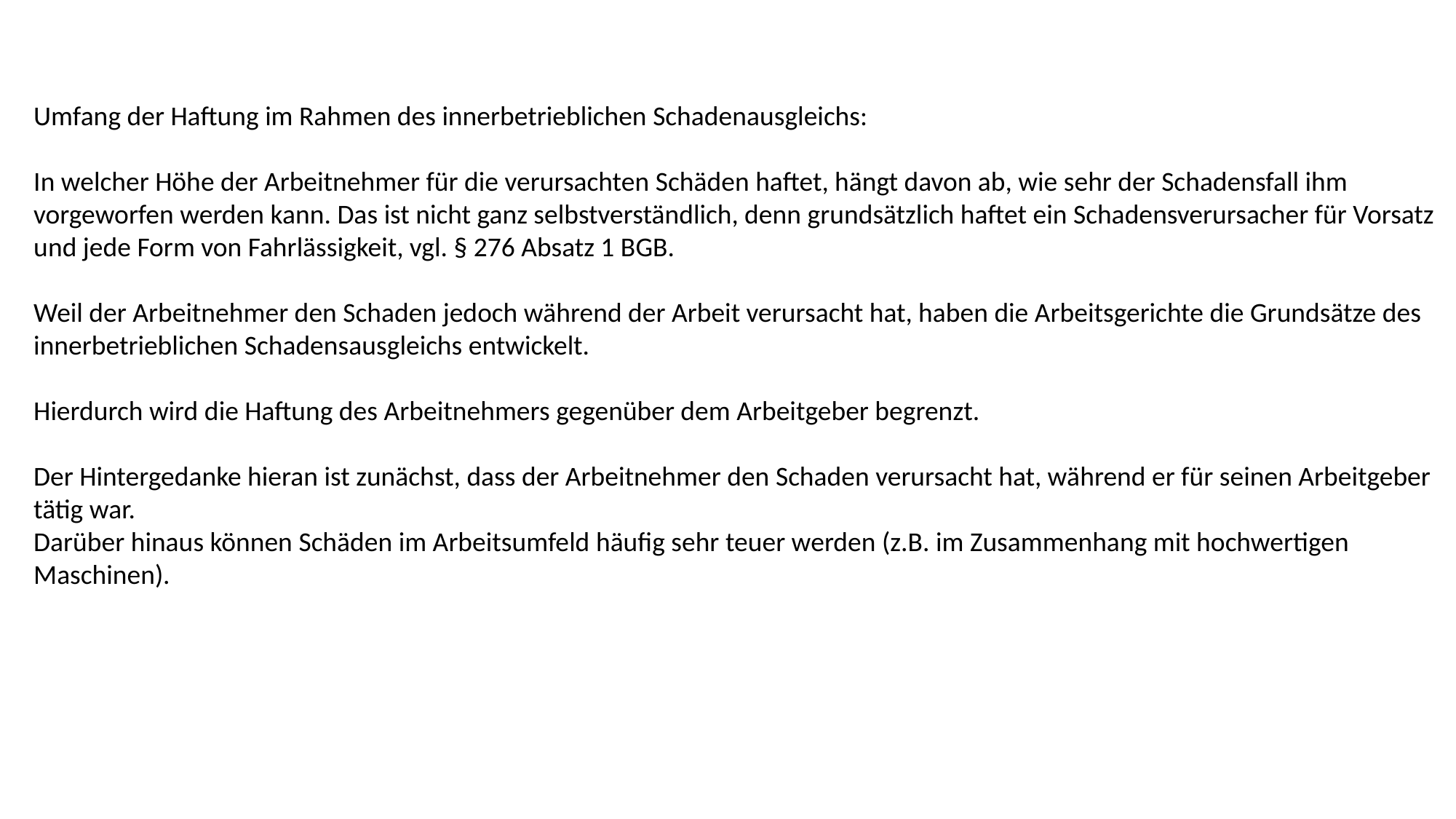

Umfang der Haftung im Rahmen des innerbetrieblichen Schadenausgleichs:

In welcher Höhe der Arbeitnehmer für die verursachten Schäden haftet, hängt davon ab, wie sehr der Schadensfall ihm vorgeworfen werden kann. Das ist nicht ganz selbstverständlich, denn grundsätzlich haftet ein Schadensverursacher für Vorsatz und jede Form von Fahrlässigkeit, vgl. § 276 Absatz 1 BGB.

Weil der Arbeitnehmer den Schaden jedoch während der Arbeit verursacht hat, haben die Arbeitsgerichte die Grundsätze des innerbetrieblichen Schadensausgleichs entwickelt.

Hierdurch wird die Haftung des Arbeitnehmers gegenüber dem Arbeitgeber begrenzt.

Der Hintergedanke hieran ist zunächst, dass der Arbeitnehmer den Schaden verursacht hat, während er für seinen Arbeitgeber tätig war.
Darüber hinaus können Schäden im Arbeitsumfeld häufig sehr teuer werden (z.B. im Zusammenhang mit hochwertigen Maschinen).